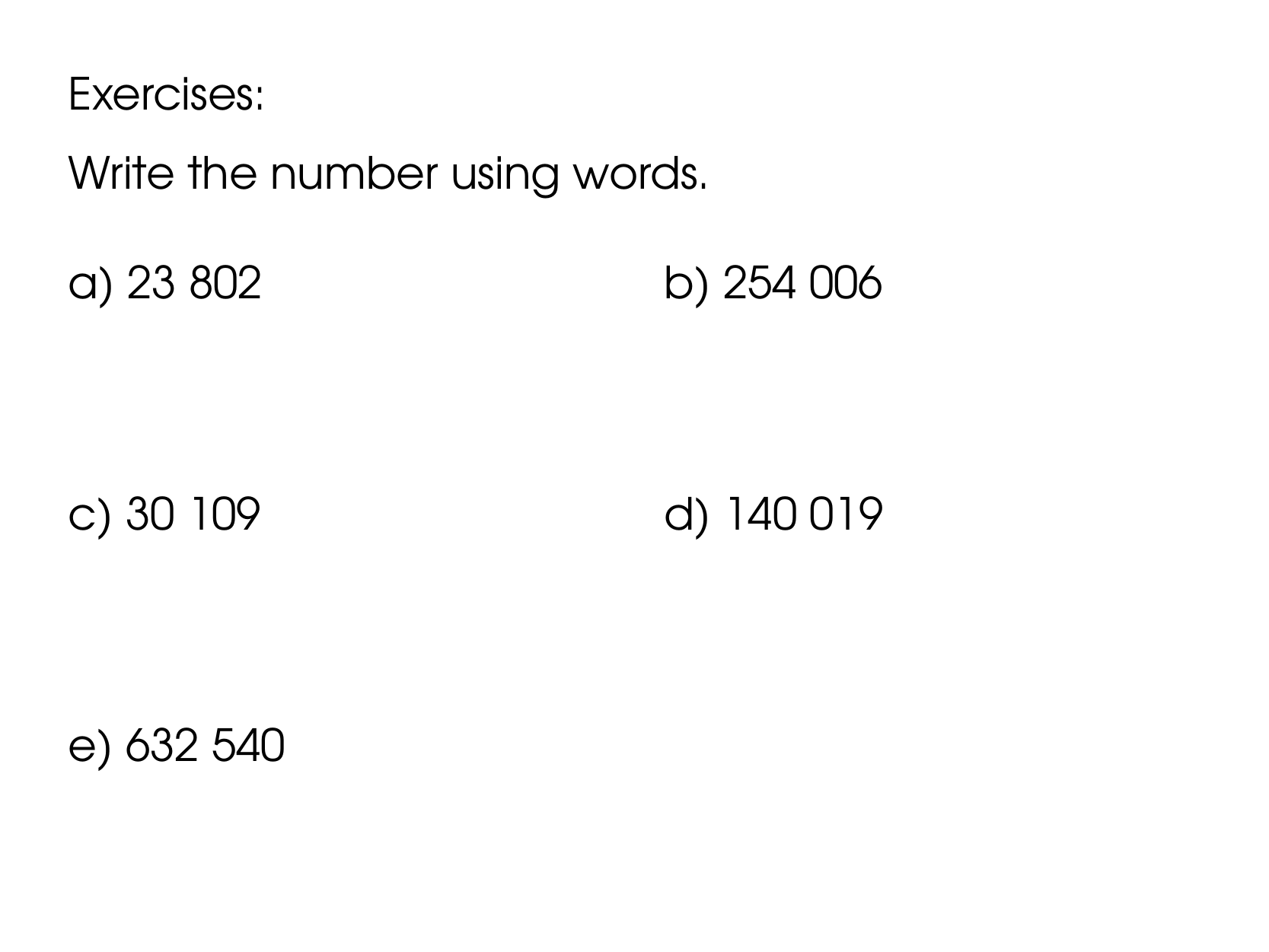

Exercises:
Write the number using words.
a) 23 802
b) 254 006
c) 30 109
d) 140 019
e) 632 540